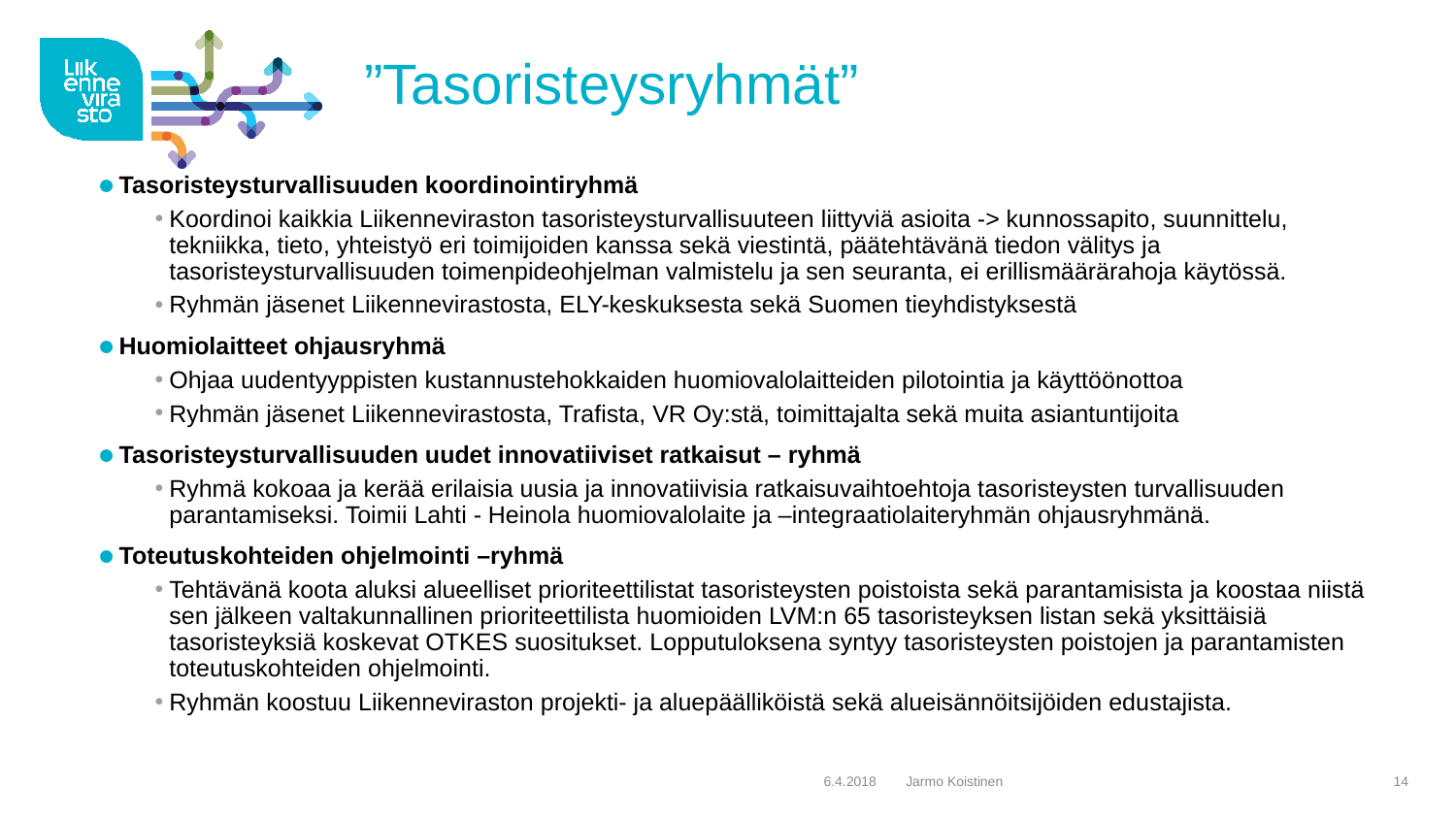

# ”Tasoristeysryhmät”
Tasoristeysturvallisuuden koordinointiryhmä
Koordinoi kaikkia Liikenneviraston tasoristeysturvallisuuteen liittyviä asioita -> kunnossapito, suunnittelu, tekniikka, tieto, yhteistyö eri toimijoiden kanssa sekä viestintä, päätehtävänä tiedon välitys ja tasoristeysturvallisuuden toimenpideohjelman valmistelu ja sen seuranta, ei erillismäärärahoja käytössä.
Ryhmän jäsenet Liikennevirastosta, ELY-keskuksesta sekä Suomen tieyhdistyksestä
Huomiolaitteet ohjausryhmä
Ohjaa uudentyyppisten kustannustehokkaiden huomiovalolaitteiden pilotointia ja käyttöönottoa
Ryhmän jäsenet Liikennevirastosta, Trafista, VR Oy:stä, toimittajalta sekä muita asiantuntijoita
Tasoristeysturvallisuuden uudet innovatiiviset ratkaisut – ryhmä
Ryhmä kokoaa ja kerää erilaisia uusia ja innovatiivisia ratkaisuvaihtoehtoja tasoristeysten turvallisuuden parantamiseksi. Toimii Lahti - Heinola huomiovalolaite ja –integraatiolaiteryhmän ohjausryhmänä.
Toteutuskohteiden ohjelmointi –ryhmä
Tehtävänä koota aluksi alueelliset prioriteettilistat tasoristeysten poistoista sekä parantamisista ja koostaa niistä sen jälkeen valtakunnallinen prioriteettilista huomioiden LVM:n 65 tasoristeyksen listan sekä yksittäisiä tasoristeyksiä koskevat OTKES suositukset. Lopputuloksena syntyy tasoristeysten poistojen ja parantamisten toteutuskohteiden ohjelmointi.
Ryhmän koostuu Liikenneviraston projekti- ja aluepäälliköistä sekä alueisännöitsijöiden edustajista.

6.4.2018
Jarmo Koistinen
14